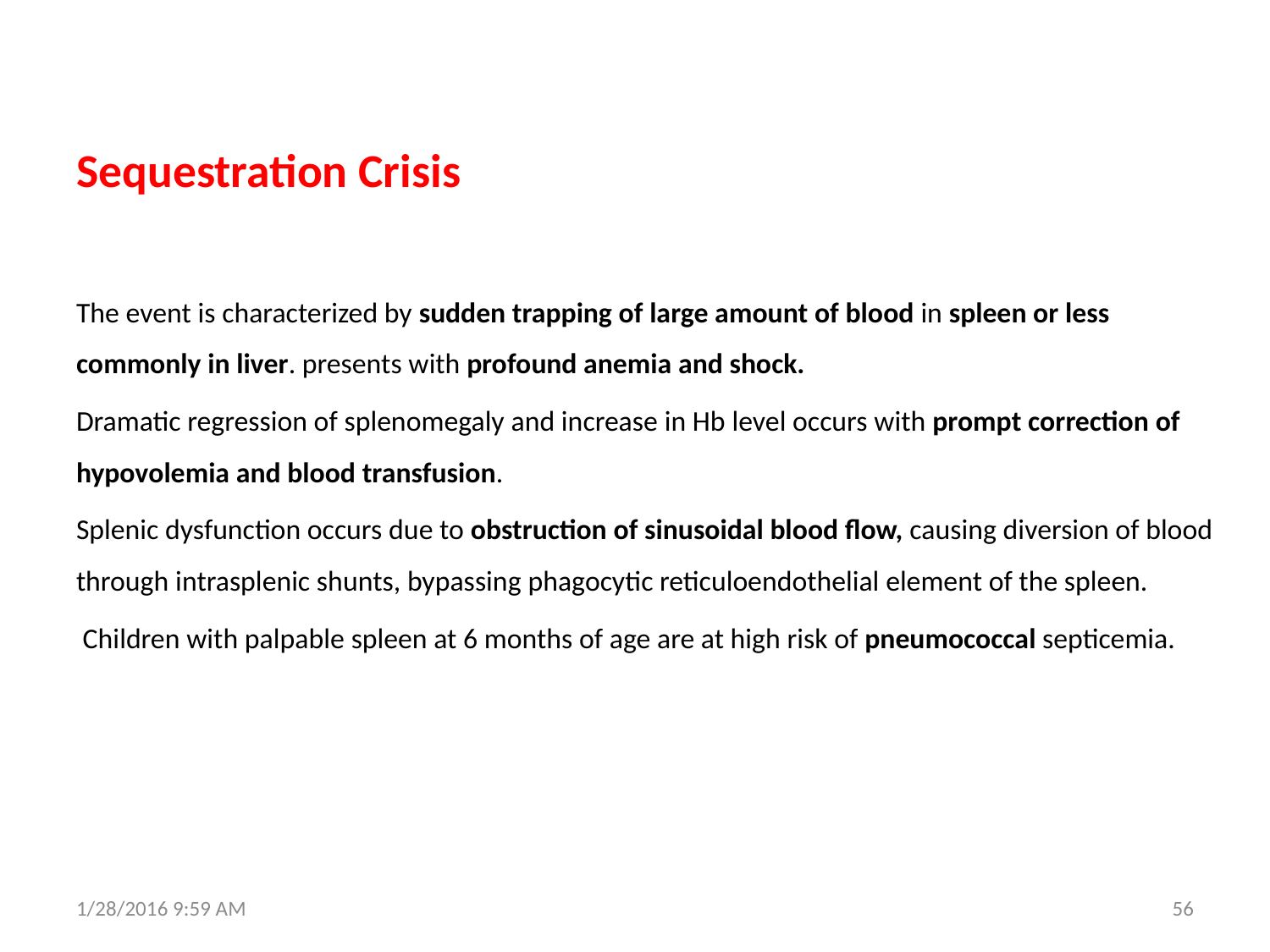

Sequestration Crisis

The event is characterized by sudden trapping of large amount of blood in spleen or less commonly in liver. presents with profound anemia and shock.
Dramatic regression of splenomegaly and increase in Hb level occurs with prompt correction of hypovolemia and blood transfusion.
Splenic dysfunction occurs due to obstruction of sinusoidal blood flow, causing diversion of blood through intrasplenic shunts, bypassing phagocytic reticuloendothelial element of the spleen.
 Children with palpable spleen at 6 months of age are at high risk of pneumococcal septicemia.
1/28/2016 9:59 AM
56